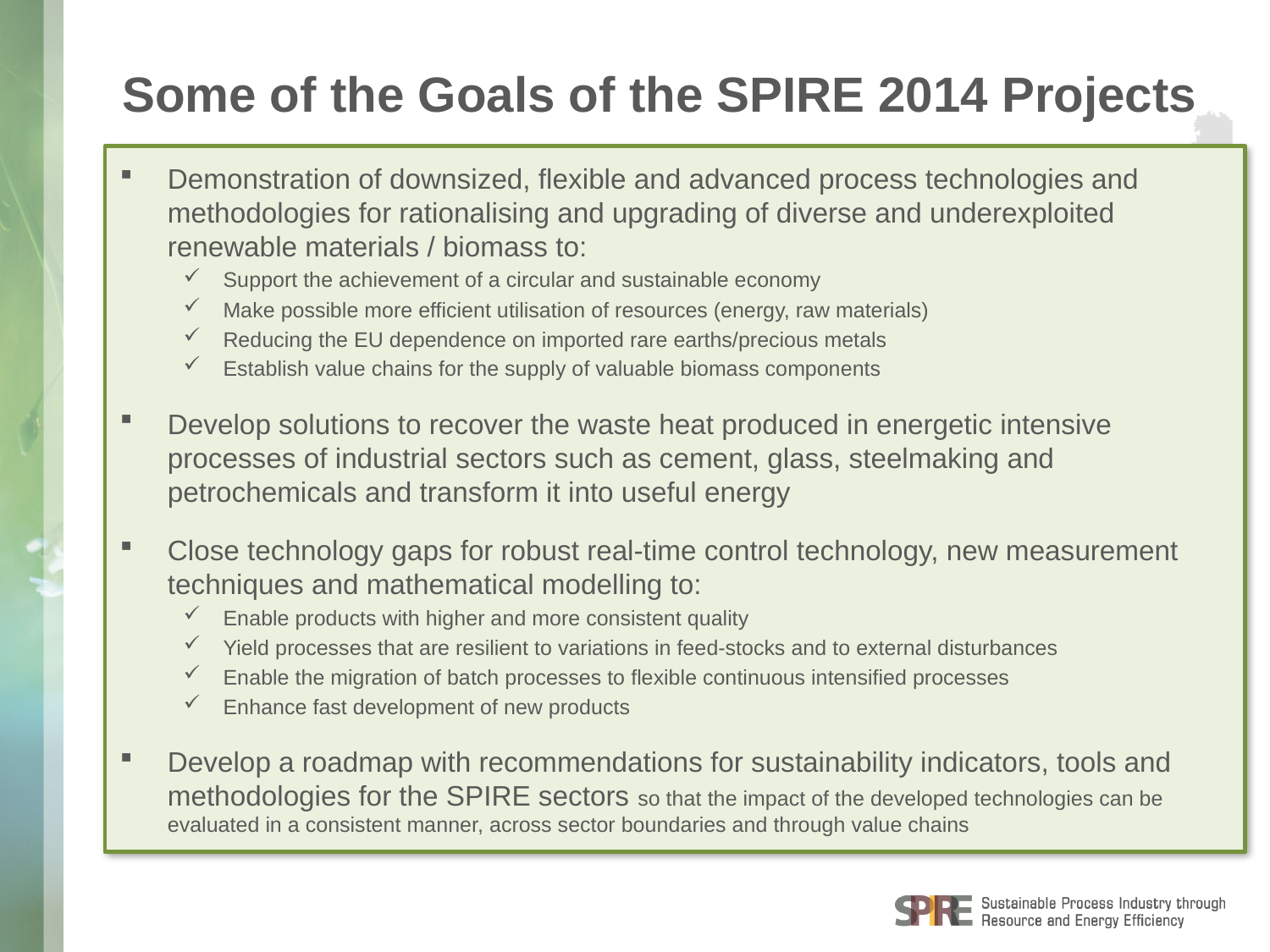

Some of the Goals of the SPIRE 2014 Projects
Demonstration of downsized, flexible and advanced process technologies and methodologies for rationalising and upgrading of diverse and underexploited renewable materials / biomass to:
Support the achievement of a circular and sustainable economy
Make possible more efficient utilisation of resources (energy, raw materials)
Reducing the EU dependence on imported rare earths/precious metals
Establish value chains for the supply of valuable biomass components

Develop solutions to recover the waste heat produced in energetic intensive processes of industrial sectors such as cement, glass, steelmaking and petrochemicals and transform it into useful energy

Close technology gaps for robust real-time control technology, new measurement techniques and mathematical modelling to:
Enable products with higher and more consistent quality
Yield processes that are resilient to variations in feed-stocks and to external disturbances
Enable the migration of batch processes to flexible continuous intensified processes
Enhance fast development of new products

Develop a roadmap with recommendations for sustainability indicators, tools and methodologies for the SPIRE sectors so that the impact of the developed technologies can be evaluated in a consistent manner, across sector boundaries and through value chains